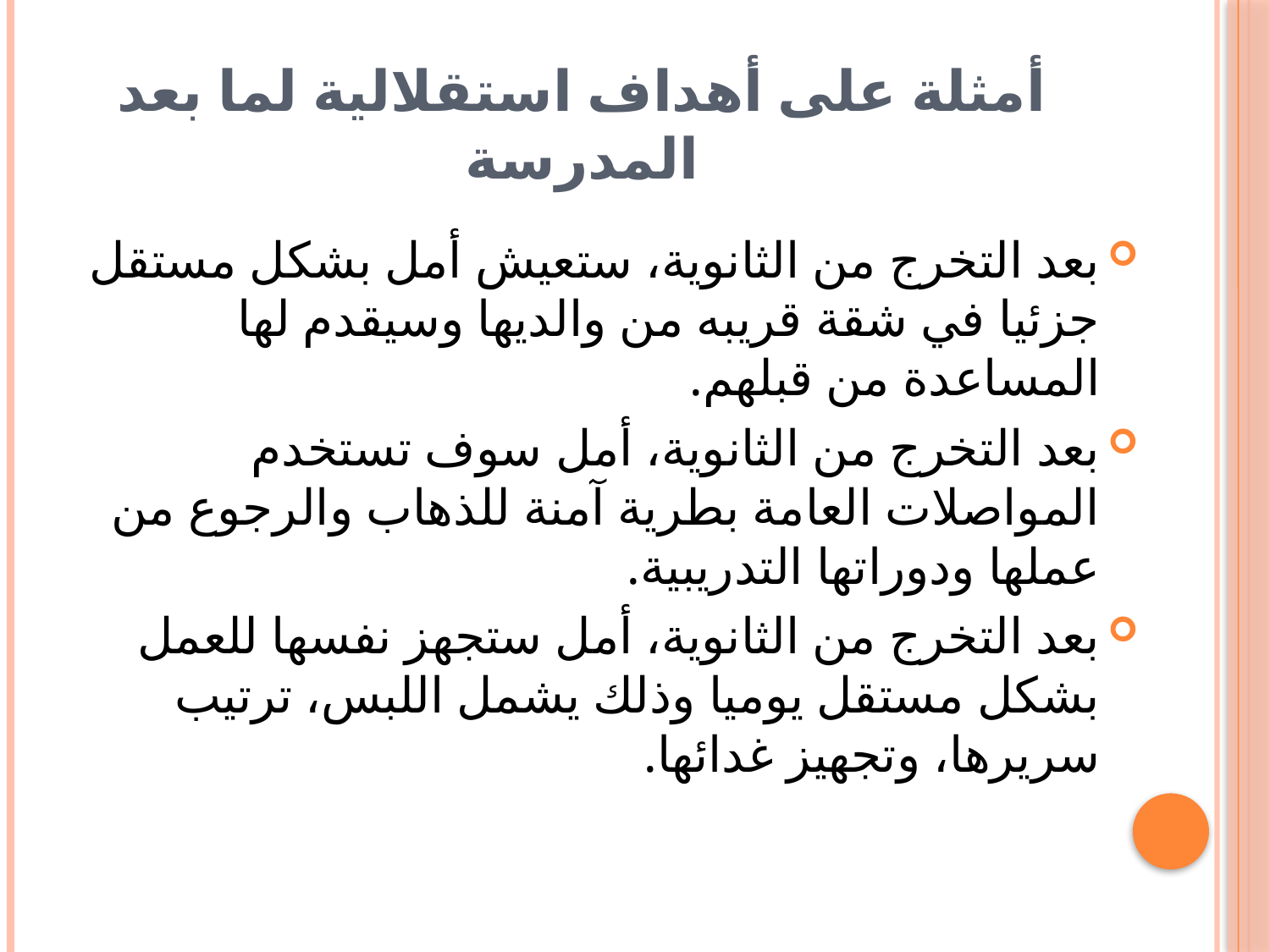

# أمثلة على أهداف استقلالية لما بعد المدرسة
بعد التخرج من الثانوية، ستعيش أمل بشكل مستقل جزئيا في شقة قريبه من والديها وسيقدم لها المساعدة من قبلهم.
بعد التخرج من الثانوية، أمل سوف تستخدم المواصلات العامة بطرية آمنة للذهاب والرجوع من عملها ودوراتها التدريبية.
بعد التخرج من الثانوية، أمل ستجهز نفسها للعمل بشكل مستقل يوميا وذلك يشمل اللبس، ترتيب سريرها، وتجهيز غدائها.